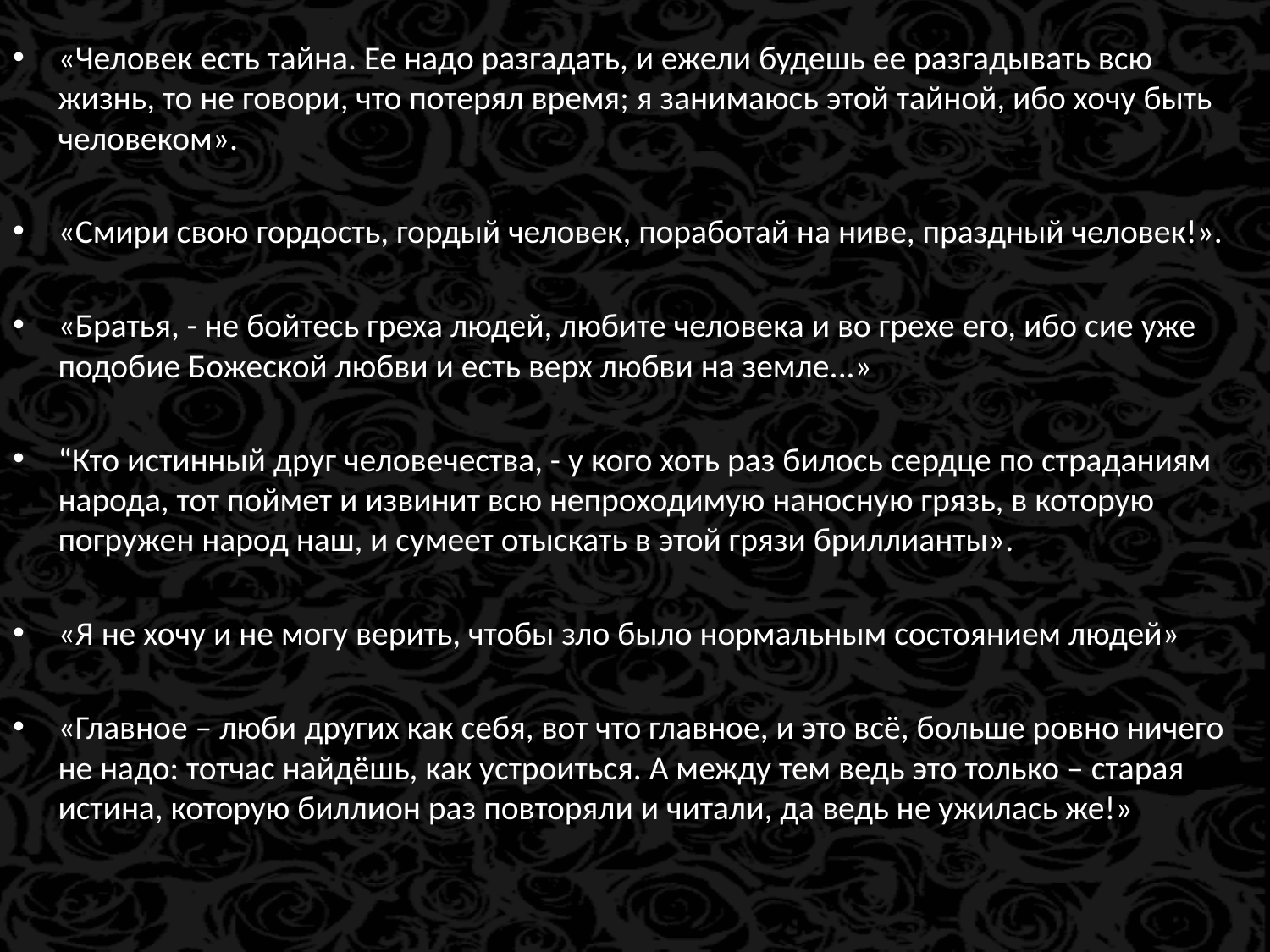

«Человек есть тайна. Ее надо разгадать, и ежели будешь ее разгадывать всю жизнь, то не говори, что потерял время; я занимаюсь этой тайной, ибо хочу быть человеком».

«Смири свою гордость, гордый человек, поработай на ниве, праздный человек!».

«Братья, - не бойтесь греха людей, любите человека и во грехе его, ибо сие уже подобие Божеской любви и есть верх любви на земле...»

“Кто истинный друг человечества, - у кого хоть раз билось сердце по страданиям народа, тот поймет и извинит всю непроходимую наносную грязь, в которую погружен народ наш, и сумеет отыскать в этой грязи бриллианты».

«Я не хочу и не могу верить, чтобы зло было нормальным состоянием людей»

«Главное – люби других как себя, вот что главное, и это всё, больше ровно ничего не надо: тотчас найдёшь, как устроиться. А между тем ведь это только – старая истина, которую биллион раз повторяли и читали, да ведь не ужилась же!»

#